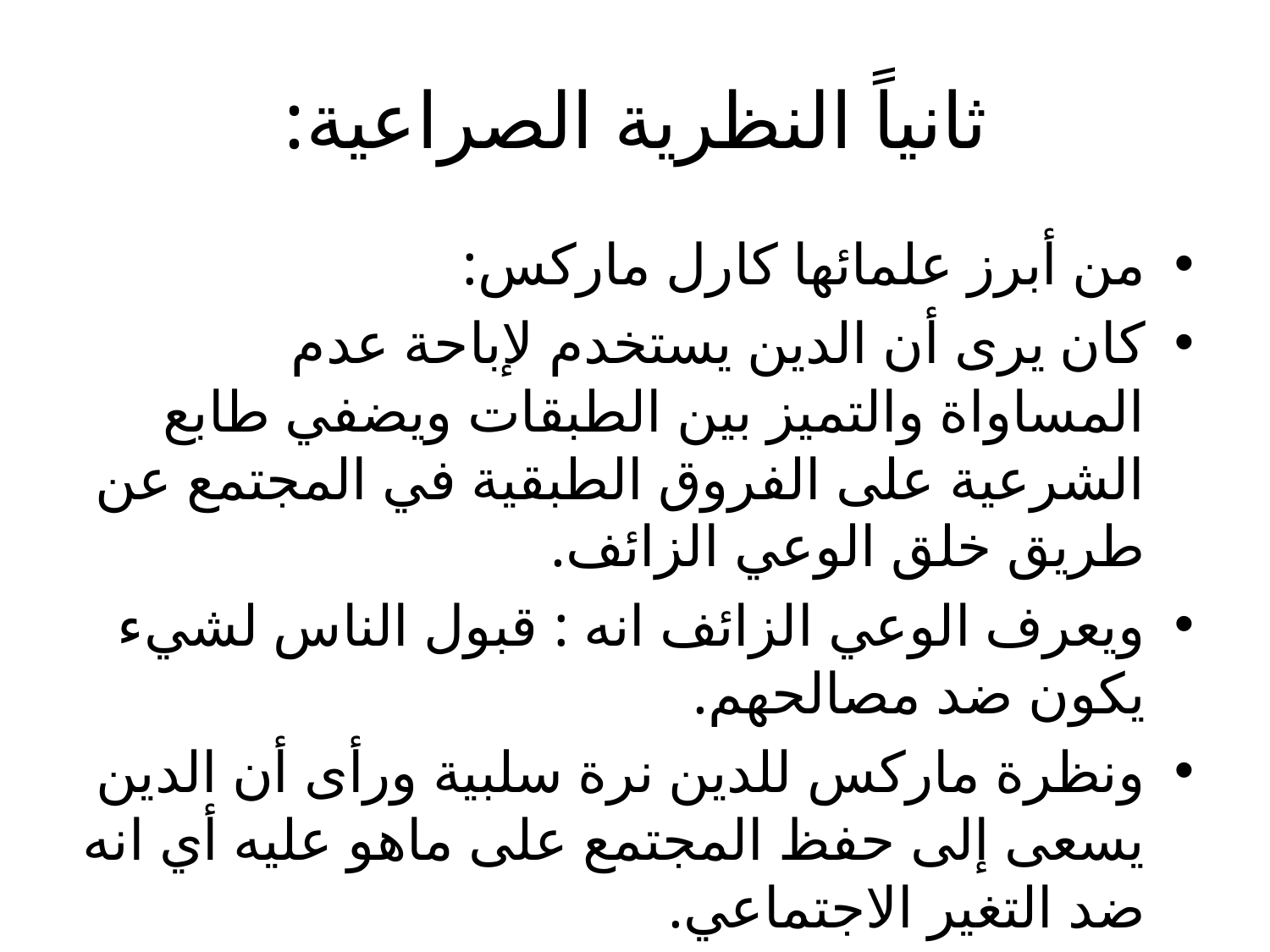

# ثانياً النظرية الصراعية:
من أبرز علمائها كارل ماركس:
كان يرى أن الدين يستخدم لإباحة عدم المساواة والتميز بين الطبقات ويضفي طابع الشرعية على الفروق الطبقية في المجتمع عن طريق خلق الوعي الزائف.
ويعرف الوعي الزائف انه : قبول الناس لشيء يكون ضد مصالحهم.
ونظرة ماركس للدين نرة سلبية ورأى أن الدين يسعى إلى حفظ المجتمع على ماهو عليه أي انه ضد التغير الاجتماعي.